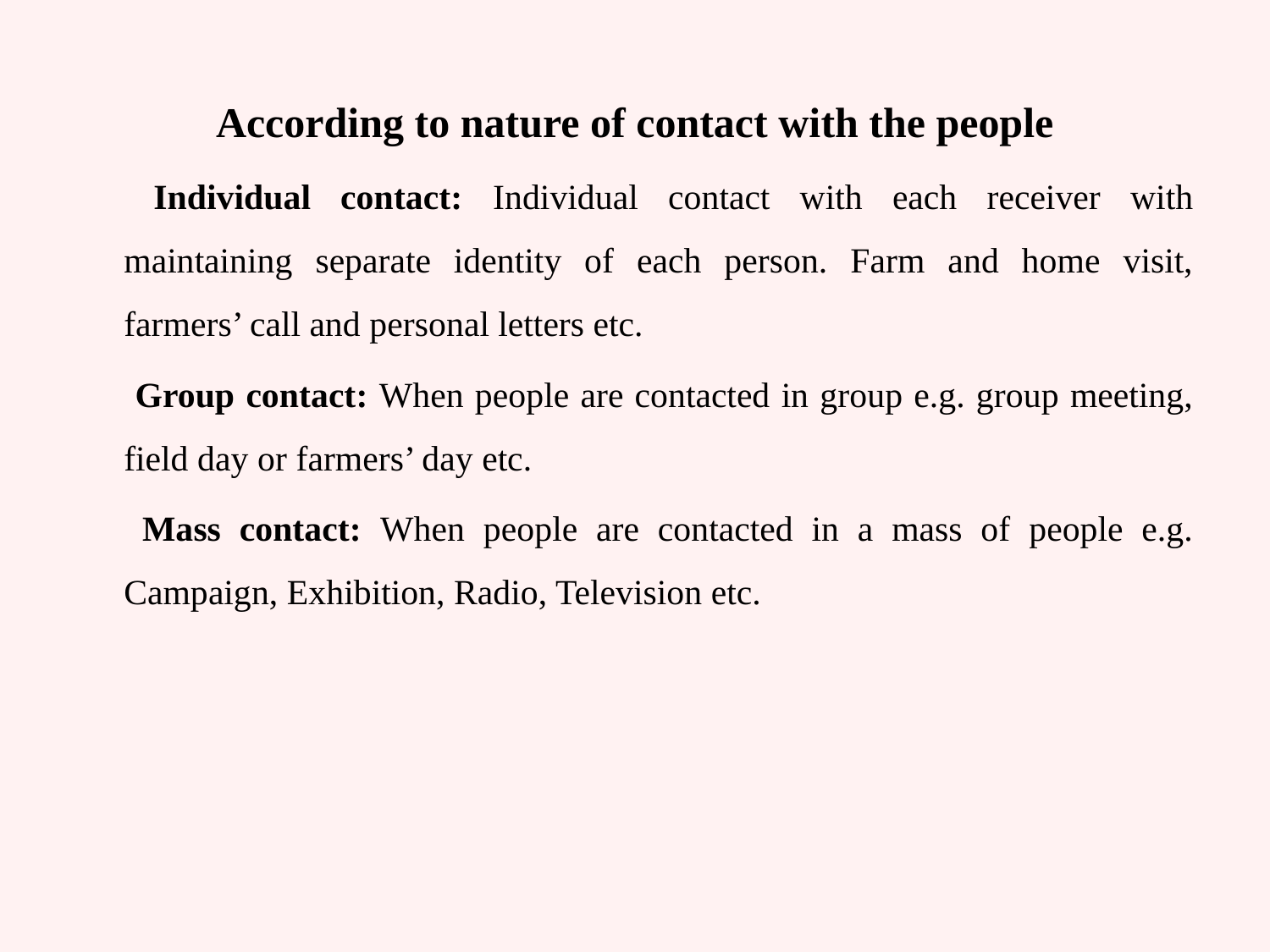

According to nature of contact with the people
	 Individual contact: Individual contact with each receiver with maintaining separate identity of each person. Farm and home visit, farmers’ call and personal letters etc.
	 Group contact: When people are contacted in group e.g. group meeting, field day or farmers’ day etc.
	 Mass contact: When people are contacted in a mass of people e.g. Campaign, Exhibition, Radio, Television etc.